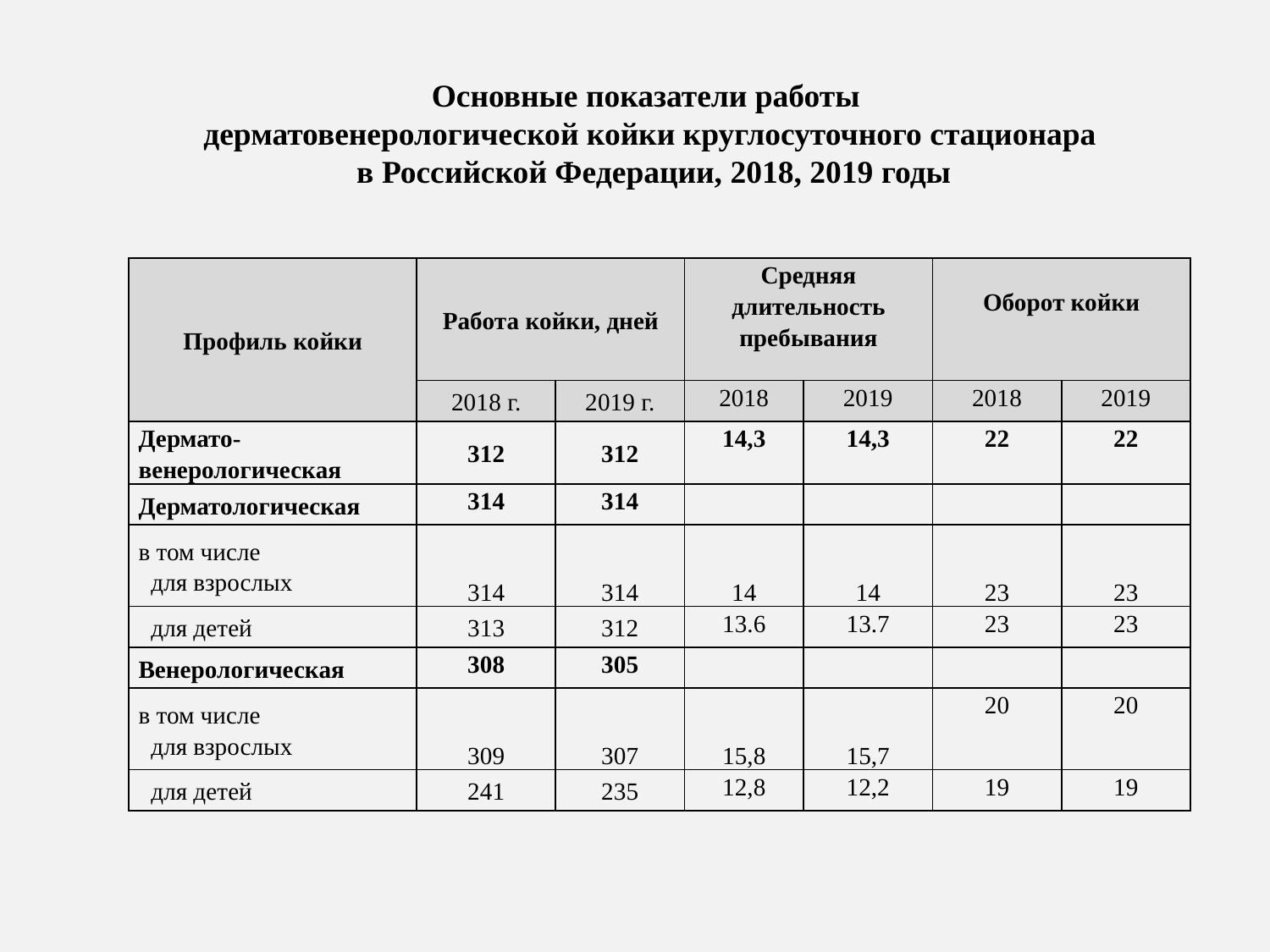

Основные показатели работы
дерматовенерологической койки круглосуточного стационара
 в Российской Федерации, 2018, 2019 годы
| Профиль койки | Работа койки, дней |  | Средняя длительность пребывания |  | Оборот койки |  |
| --- | --- | --- | --- | --- | --- | --- |
|  | 2018 г. | 2019 г. | 2018 | 2019 | 2018 | 2019 |
| Дермато-венерологическая | 312 | 312 | 14,3 | 14,3 | 22 | 22 |
| Дерматологическая | 314 | 314 |  |  |  |  |
| в том числе для взрослых | 314 | 314 | 14 | 14 | 23 | 23 |
| для детей | 313 | 312 | 13.6 | 13.7 | 23 | 23 |
| Венерологическая | 308 | 305 |  |  |  |  |
| в том числе для взрослых | 309 | 307 | 15,8 | 15,7 | 20 | 20 |
| для детей | 241 | 235 | 12,8 | 12,2 | 19 | 19 |